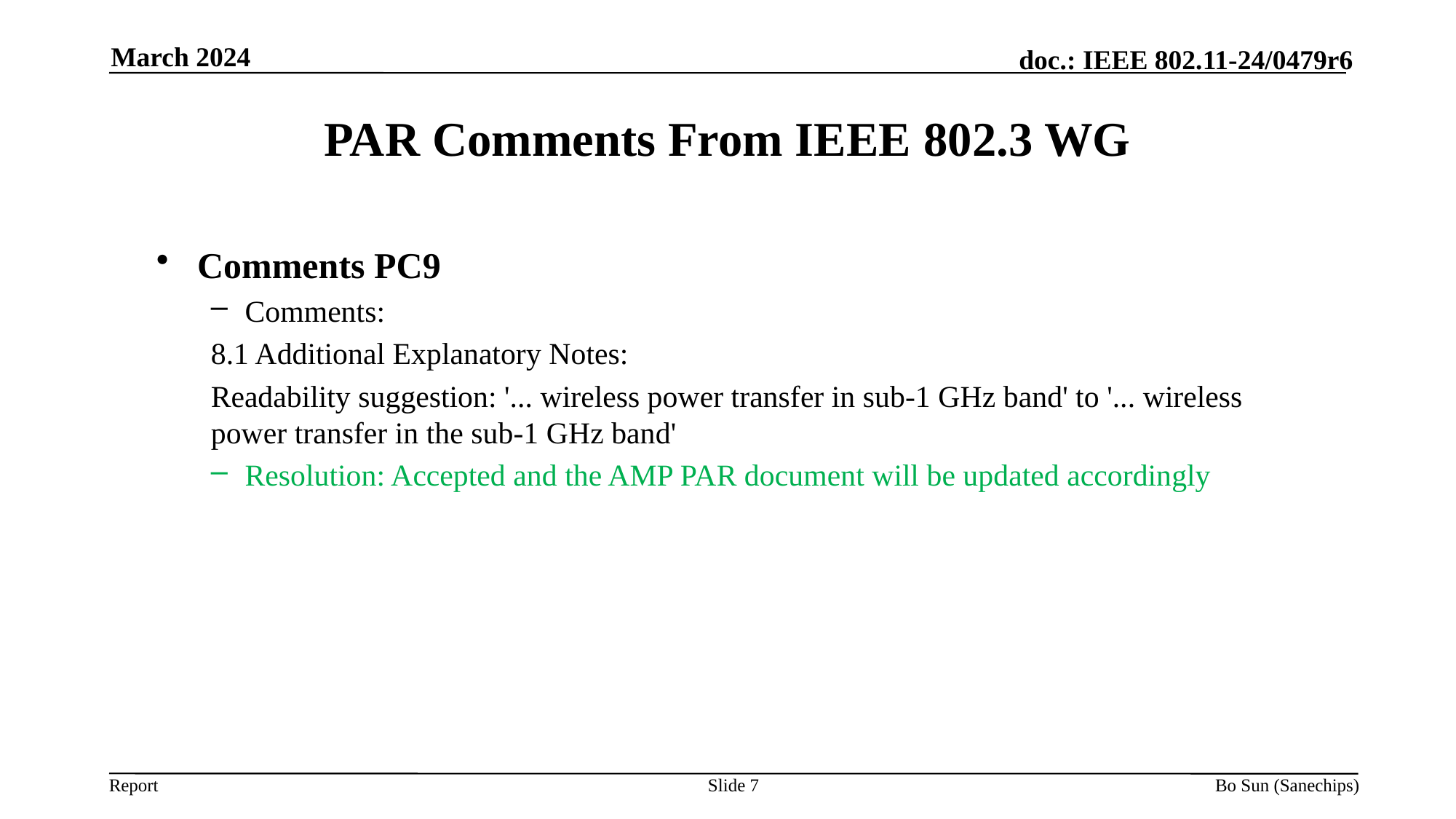

March 2024
PAR Comments From IEEE 802.3 WG
Comments PC9
Comments:
8.1 Additional Explanatory Notes:
Readability suggestion: '... wireless power transfer in sub-1 GHz band' to '... wireless power transfer in the sub-1 GHz band'
Resolution: Accepted and the AMP PAR document will be updated accordingly

Slide 7
Bo Sun (Sanechips)